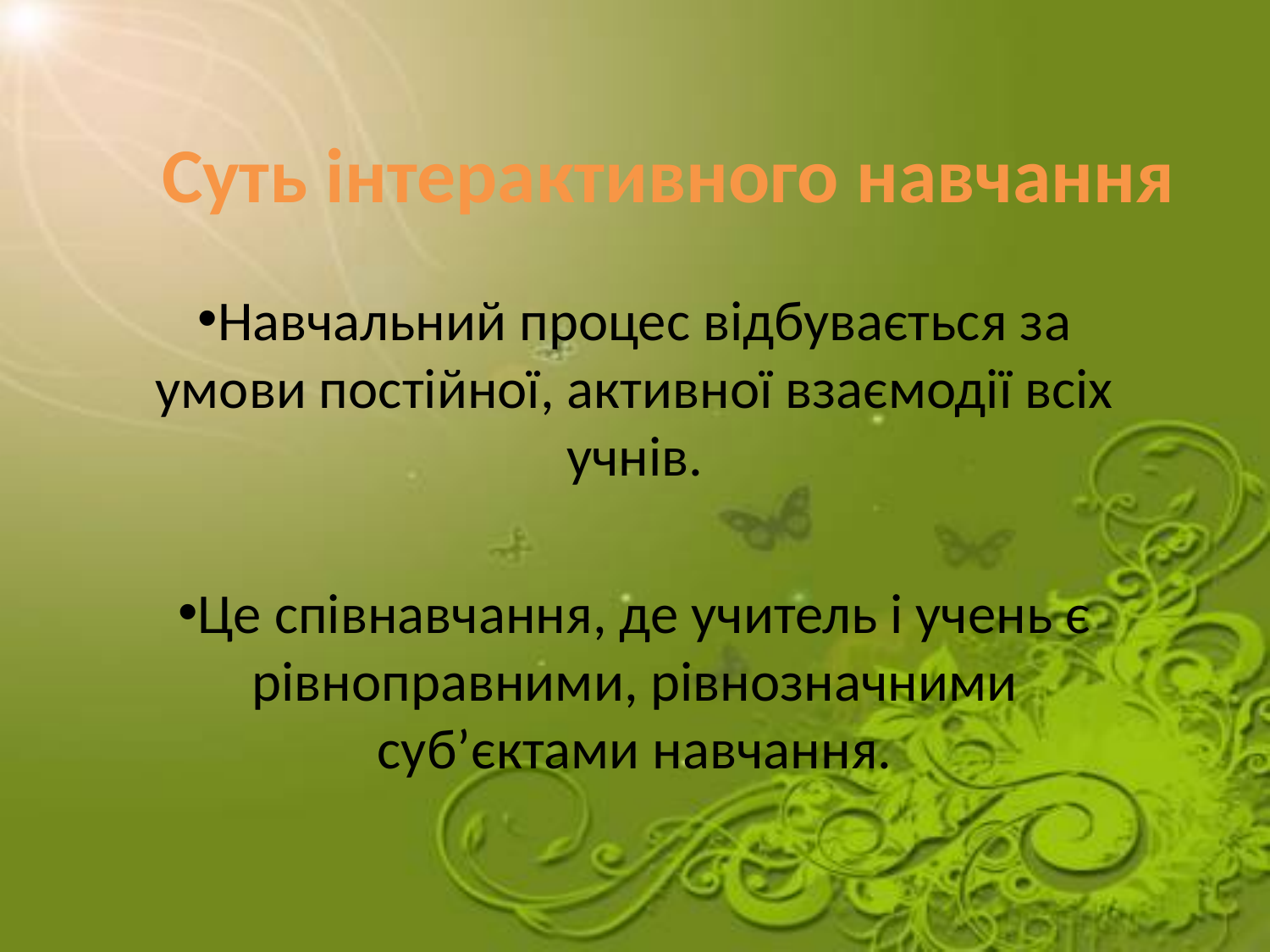

# Суть інтерактивного навчання
Навчальний процес відбувається за умови постійної, активної взаємодії всіх учнів.

Це співнавчання, де учитель і учень є рівноправними, рівнозначними суб’єктами навчання.